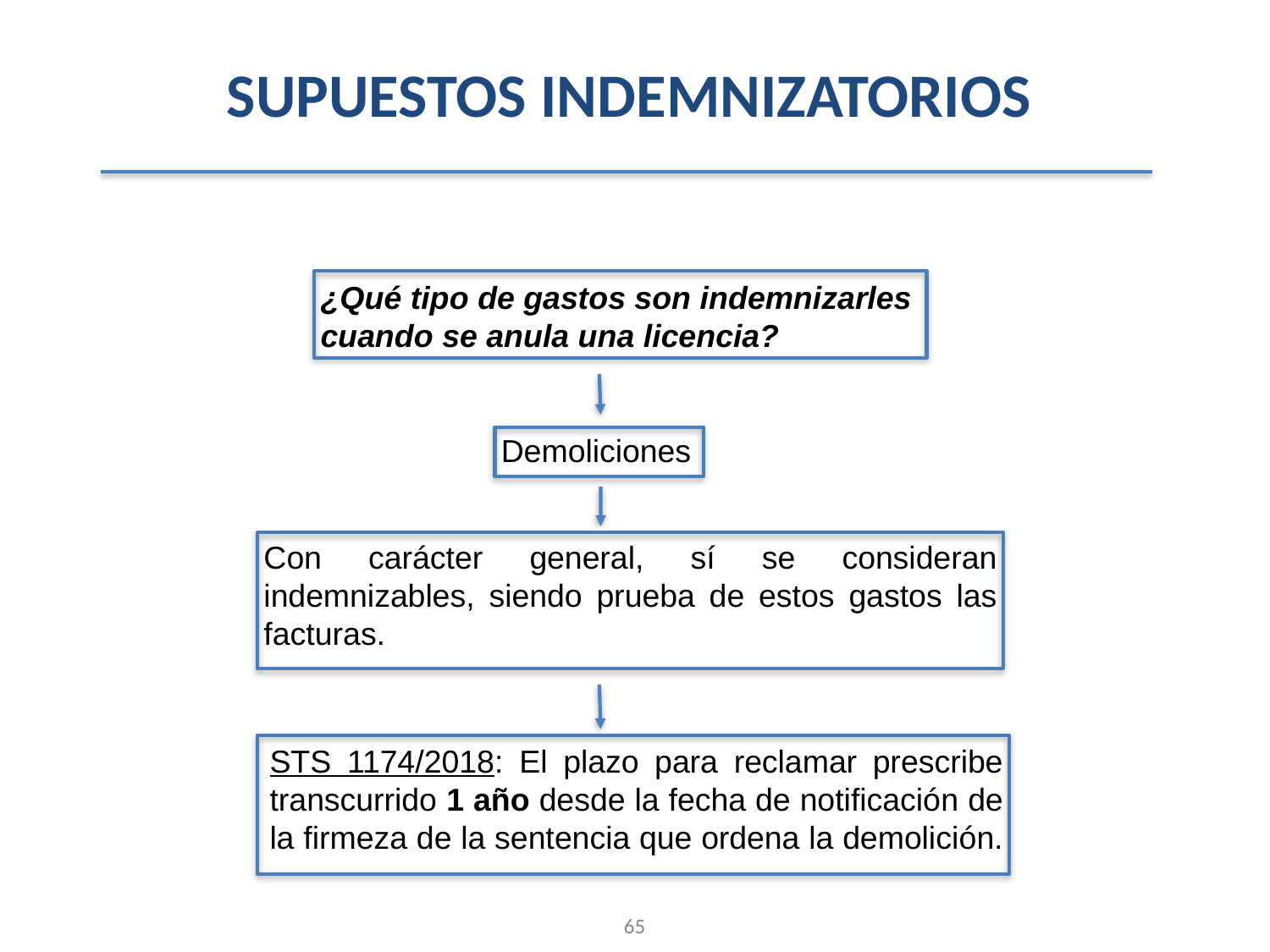

SUPUESTOS INDEMNIZATORIOS

¿Qué tipo de gastos son indemnizarles cuando se anula una licencia?

Demoliciones

Con carácter general, sí se consideran indemnizables, siendo prueba de estos gastos las facturas.

STS 1174/2018: El plazo para reclamar prescribe transcurrido 1 año desde la fecha de notificación de la firmeza de la sentencia que ordena la demolición.
65